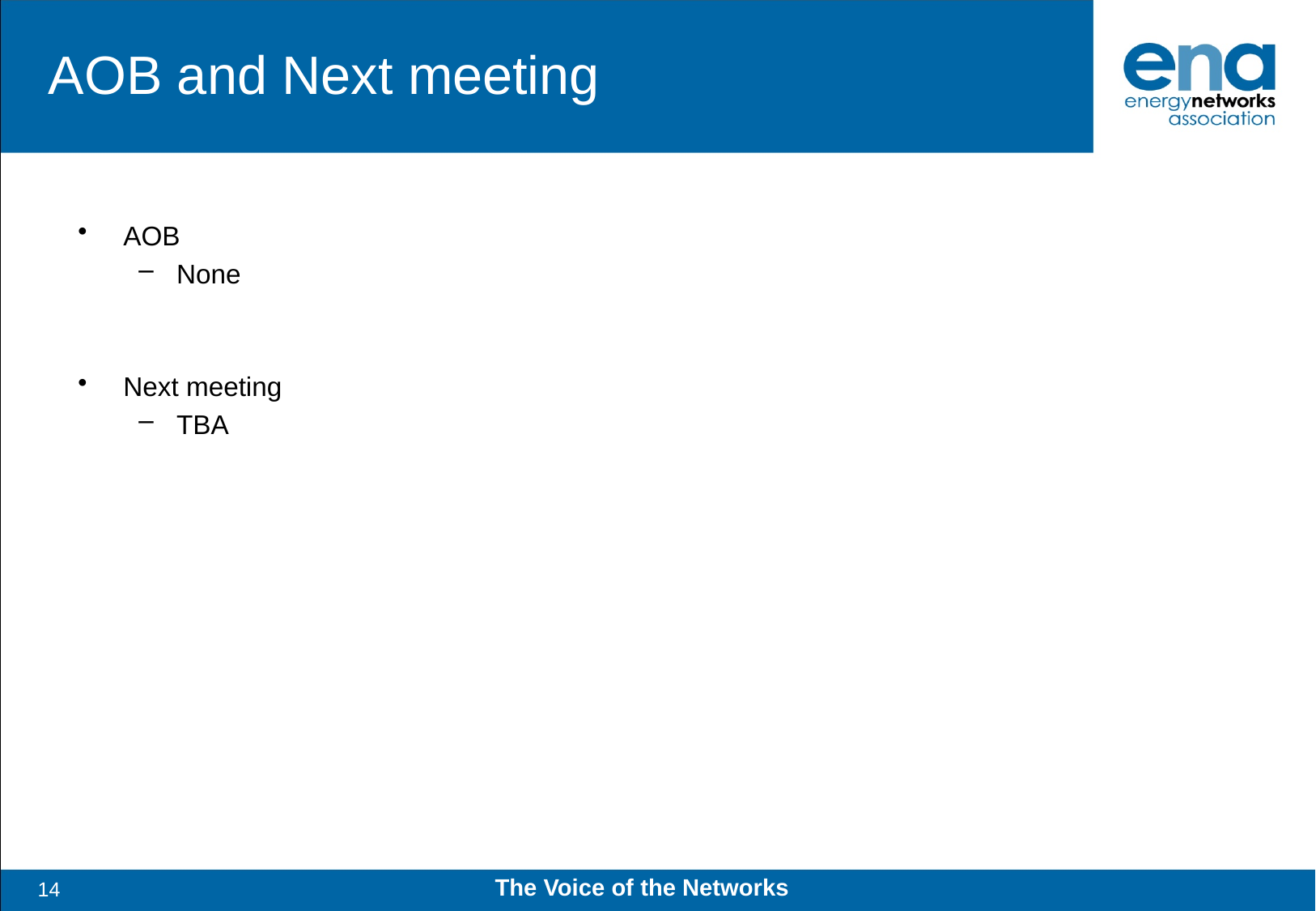

# AOB and Next meeting
AOB
None

Next meeting
TBA